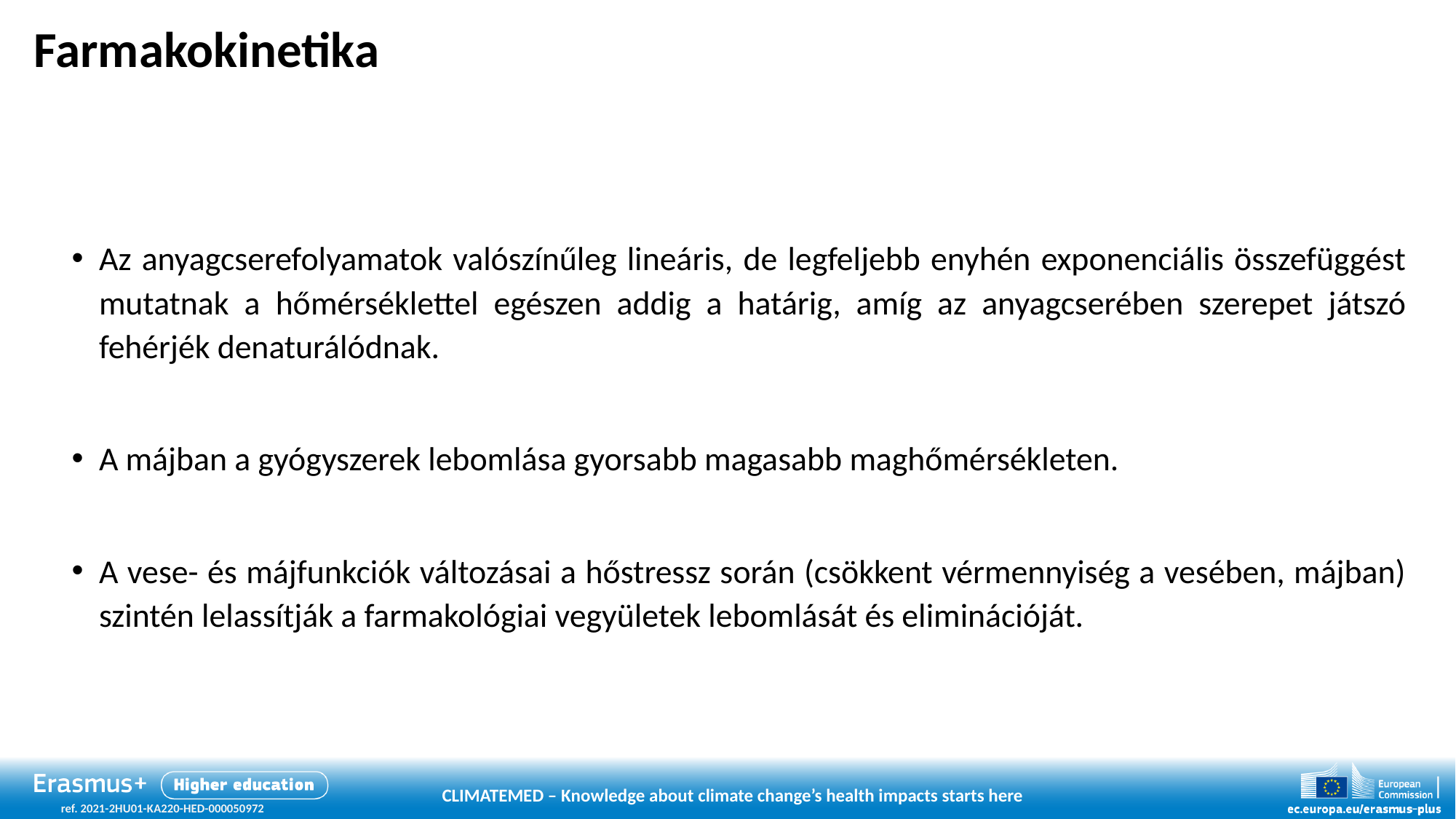

# Farmakokinetika
Az anyagcserefolyamatok valószínűleg lineáris, de legfeljebb enyhén exponenciális összefüggést mutatnak a hőmérséklettel egészen addig a határig, amíg az anyagcserében szerepet játszó fehérjék denaturálódnak.
A májban a gyógyszerek lebomlása gyorsabb magasabb maghőmérsékleten.
A vese- és májfunkciók változásai a hőstressz során (csökkent vérmennyiség a vesében, májban) szintén lelassítják a farmakológiai vegyületek lebomlását és eliminációját.